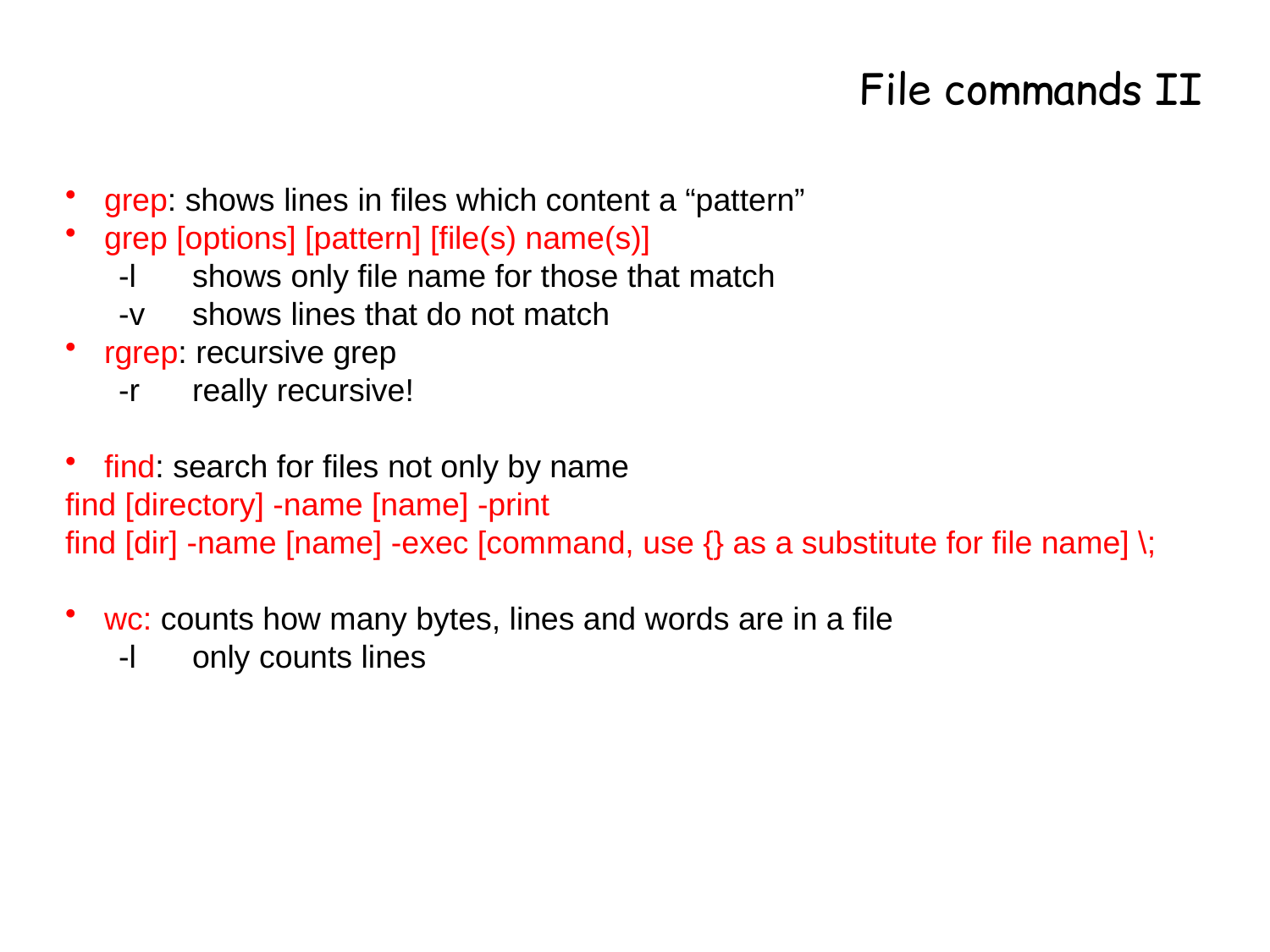

File commands II
 grep: shows lines in files which content a “pattern”
 grep [options] [pattern] [file(s) name(s)]
      -l 	shows only file name for those that match
      -v	shows lines that do not match
 rgrep: recursive grep
      -r	really recursive!

 find: search for files not only by name
find [directory] -name [name] -print
find [dir] -name [name] -exec [command, use {} as a substitute for file name] \;

 wc: counts how many bytes, lines and words are in a file
      -l	only counts lines